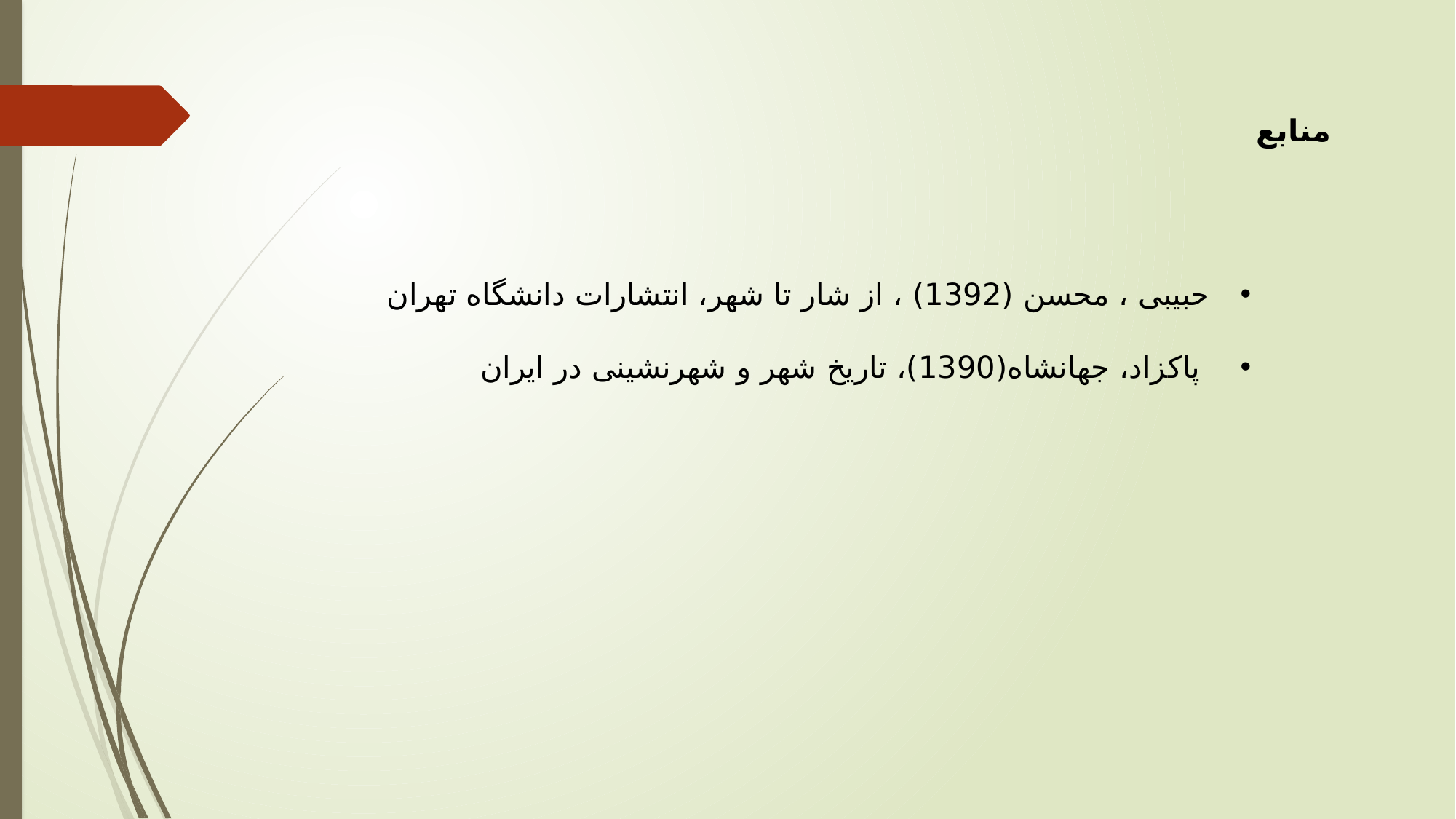

منابع
حبیبی ، محسن (1392) ، از شار تا شهر، انتشارات دانشگاه تهران
 پاکزاد، جهانشاه(1390)، تاریخ شهر و شهرنشینی در ایران